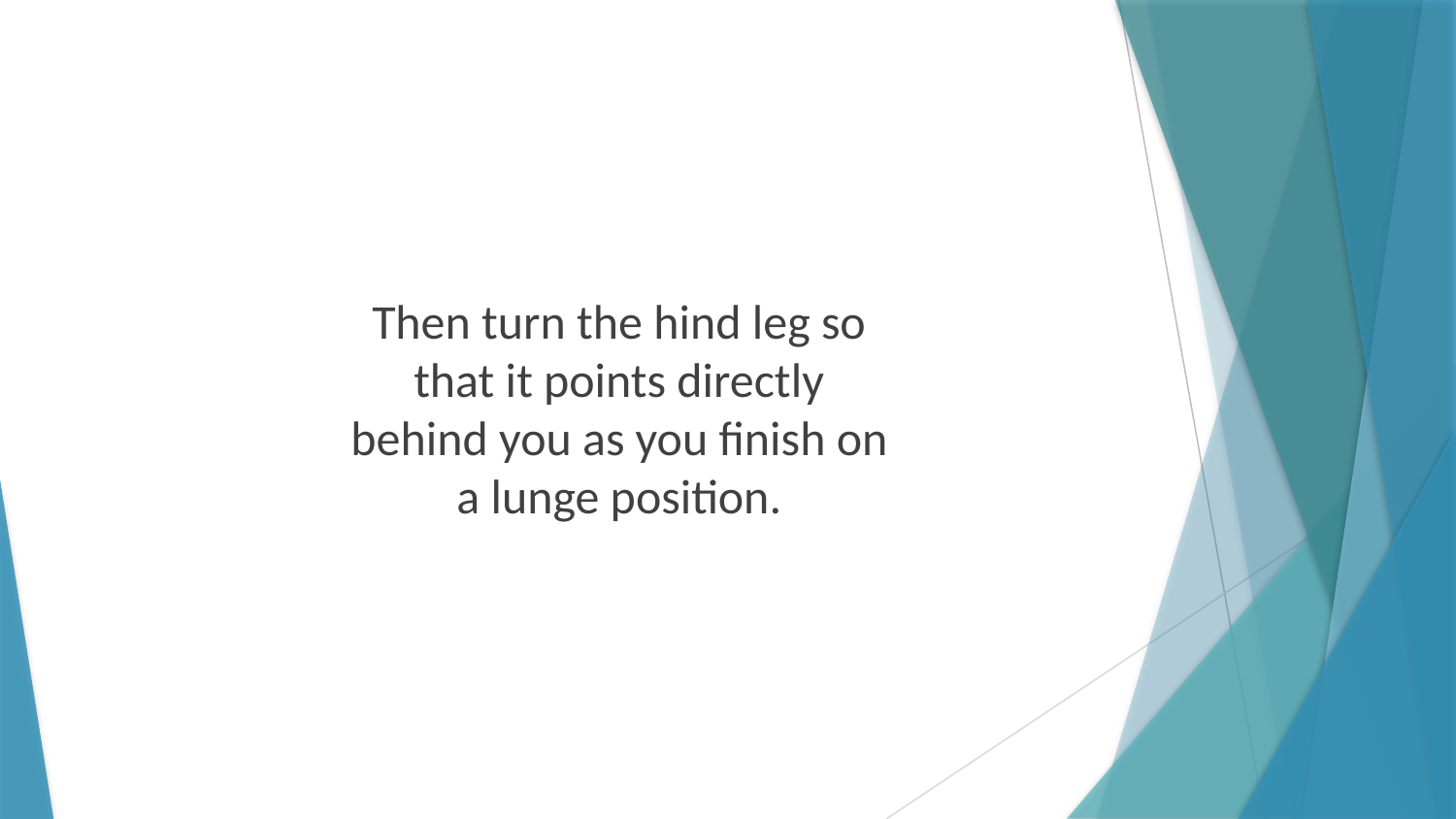

Then turn the hind leg so that it points directly behind you as you finish on a lunge position.